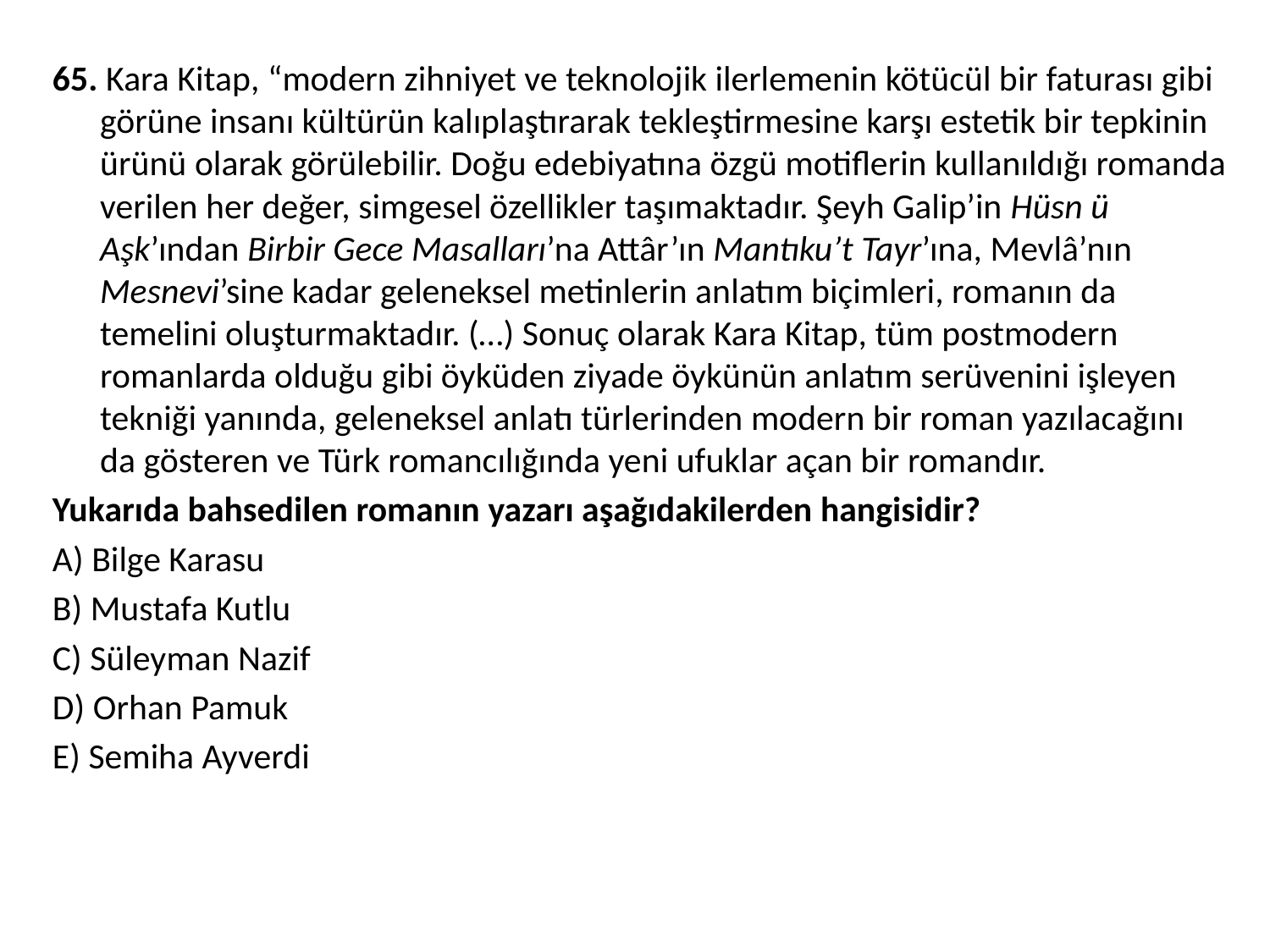

65. Kara Kitap, “modern zihniyet ve teknolojik ilerlemenin kötücül bir faturası gibi görüne insanı kültürün kalıplaştırarak tekleştirmesine karşı estetik bir tepkinin ürünü olarak görülebilir. Doğu edebiyatına özgü motiflerin kullanıldığı romanda verilen her değer, simgesel özellikler taşımaktadır. Şeyh Galip’in Hüsn ü Aşk’ından Birbir Gece Masalları’na Attâr’ın Mantıku’t Tayr’ına, Mevlâ’nın Mesnevi’sine kadar geleneksel metinlerin anlatım biçimleri, romanın da temelini oluşturmaktadır. (…) Sonuç olarak Kara Kitap, tüm postmodern romanlarda olduğu gibi öyküden ziyade öykünün anlatım serüvenini işleyen tekniği yanında, geleneksel anlatı türlerinden modern bir roman yazılacağını da gösteren ve Türk romancılığında yeni ufuklar açan bir romandır.
Yukarıda bahsedilen romanın yazarı aşağıdakilerden hangisidir?
A) Bilge Karasu
B) Mustafa Kutlu
C) Süleyman Nazif
D) Orhan Pamuk
E) Semiha Ayverdi